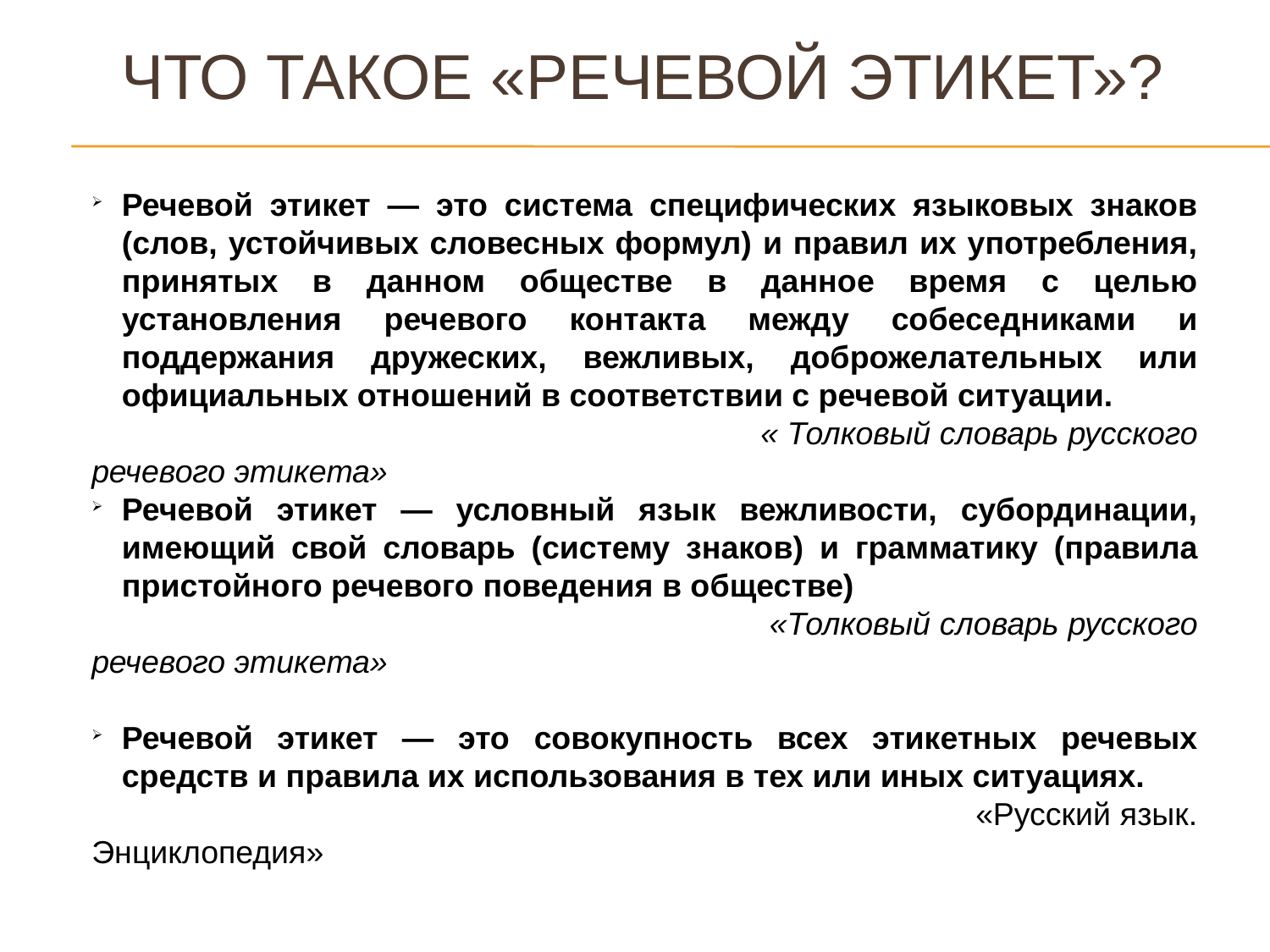

ЧТО ТАКОЕ «РЕЧЕВОЙ ЭТИКЕТ»?
Речевой этикет — это система специфических языковых знаков (слов, устойчивых словесных формул) и правил их употребления, принятых в данном обществе в данное время с целью установления речевого контакта между собеседниками и поддержания дружеских, вежливых, доброжелательных или официальных отношений в соответствии с речевой ситуации.
                                                                        « Толковый словарь русского речевого этикета»
Речевой этикет — условный язык вежливости, субординации, имеющий свой словарь (систему знаков) и грамматику (правила пристойного речевого поведения в обществе)
                                                                        «Толковый словарь русского речевого этикета»

Речевой этикет — это совокупность всех этикетных речевых средств и правила их использования в тех или иных ситуациях.
                                                                                               «Русский язык. Энциклопедия»